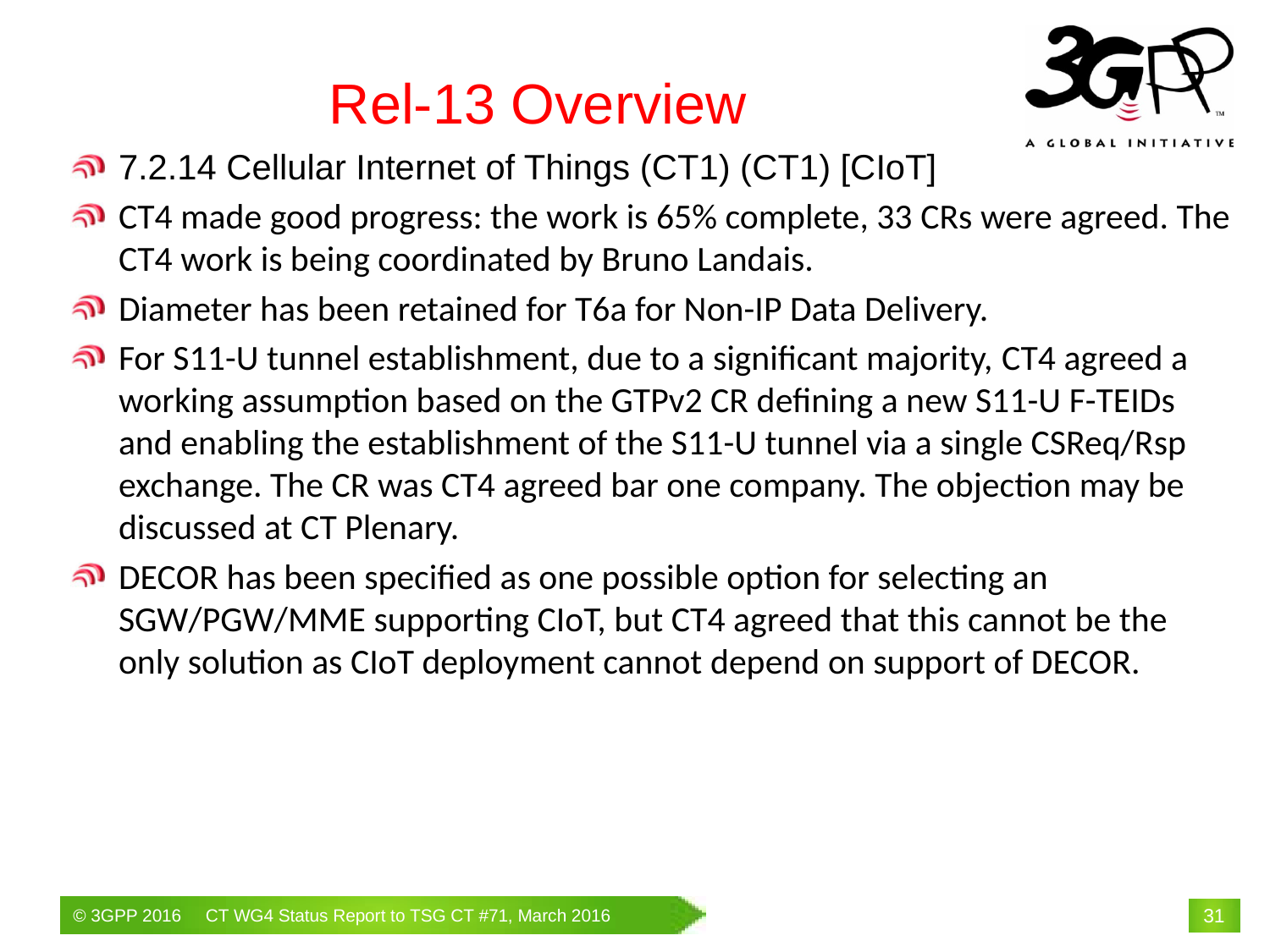

# Rel-13 Overview
7.2.14 Cellular Internet of Things (CT1) (CT1) [CIoT]
CT4 made good progress: the work is 65% complete, 33 CRs were agreed. The CT4 work is being coordinated by Bruno Landais.
Diameter has been retained for T6a for Non-IP Data Delivery.
For S11-U tunnel establishment, due to a significant majority, CT4 agreed a working assumption based on the GTPv2 CR defining a new S11-U F-TEIDs and enabling the establishment of the S11-U tunnel via a single CSReq/Rsp exchange. The CR was CT4 agreed bar one company. The objection may be discussed at CT Plenary.
DECOR has been specified as one possible option for selecting an SGW/PGW/MME supporting CIoT, but CT4 agreed that this cannot be the only solution as CIoT deployment cannot depend on support of DECOR.